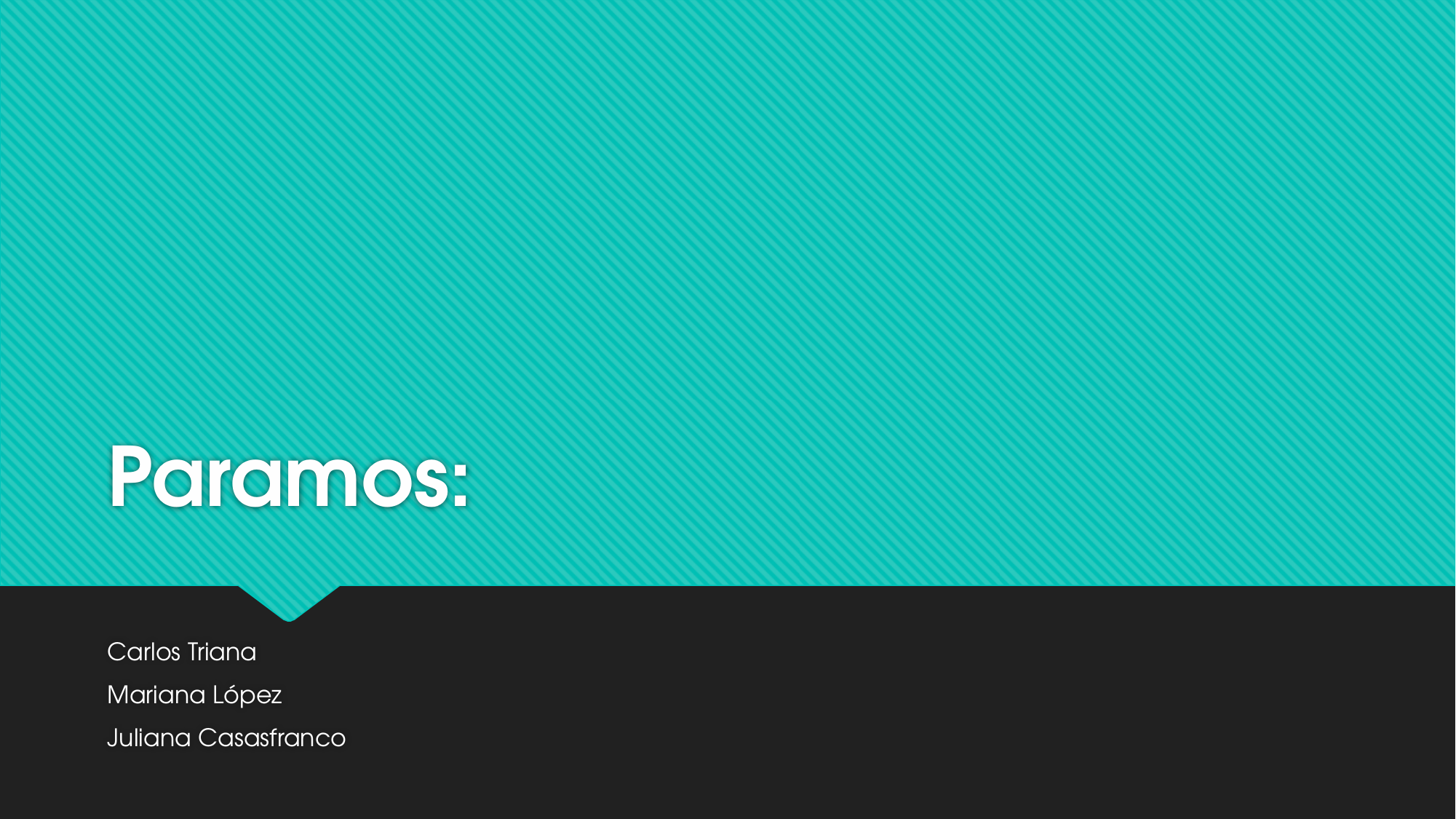

# Paramos:
Carlos Triana
Mariana López
Juliana Casasfranco